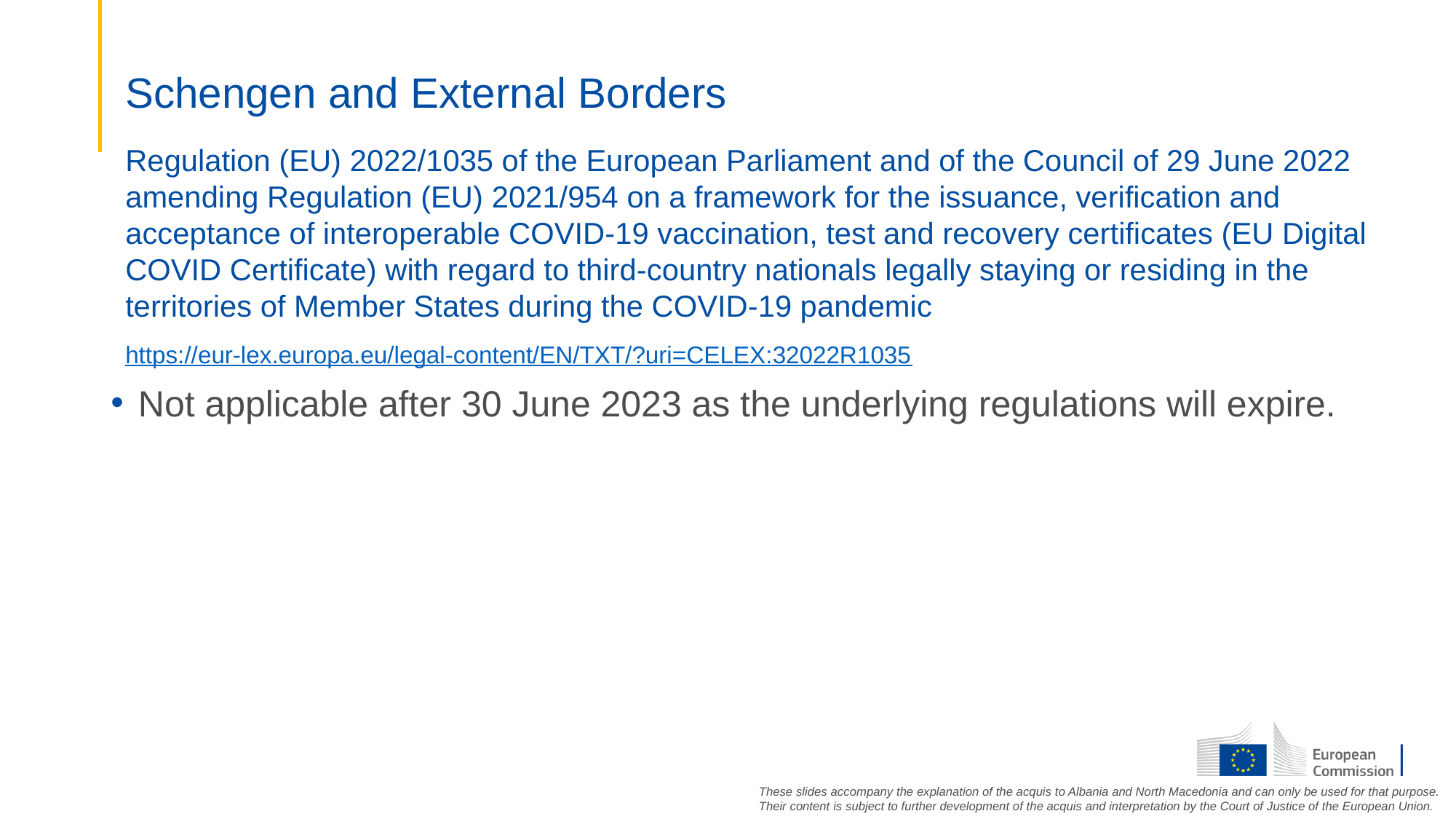

# Schengen and External Borders
Regulation (EU) 2022/1035 of the European Parliament and of the Council of 29 June 2022 amending Regulation (EU) 2021/954 on a framework for the issuance, verification and acceptance of interoperable COVID-19 vaccination, test and recovery certificates (EU Digital COVID Certificate) with regard to third-country nationals legally staying or residing in the territories of Member States during the COVID-19 pandemic
https://eur-lex.europa.eu/legal-content/EN/TXT/?uri=CELEX:32022R1035
Not applicable after 30 June 2023 as the underlying regulations will expire.